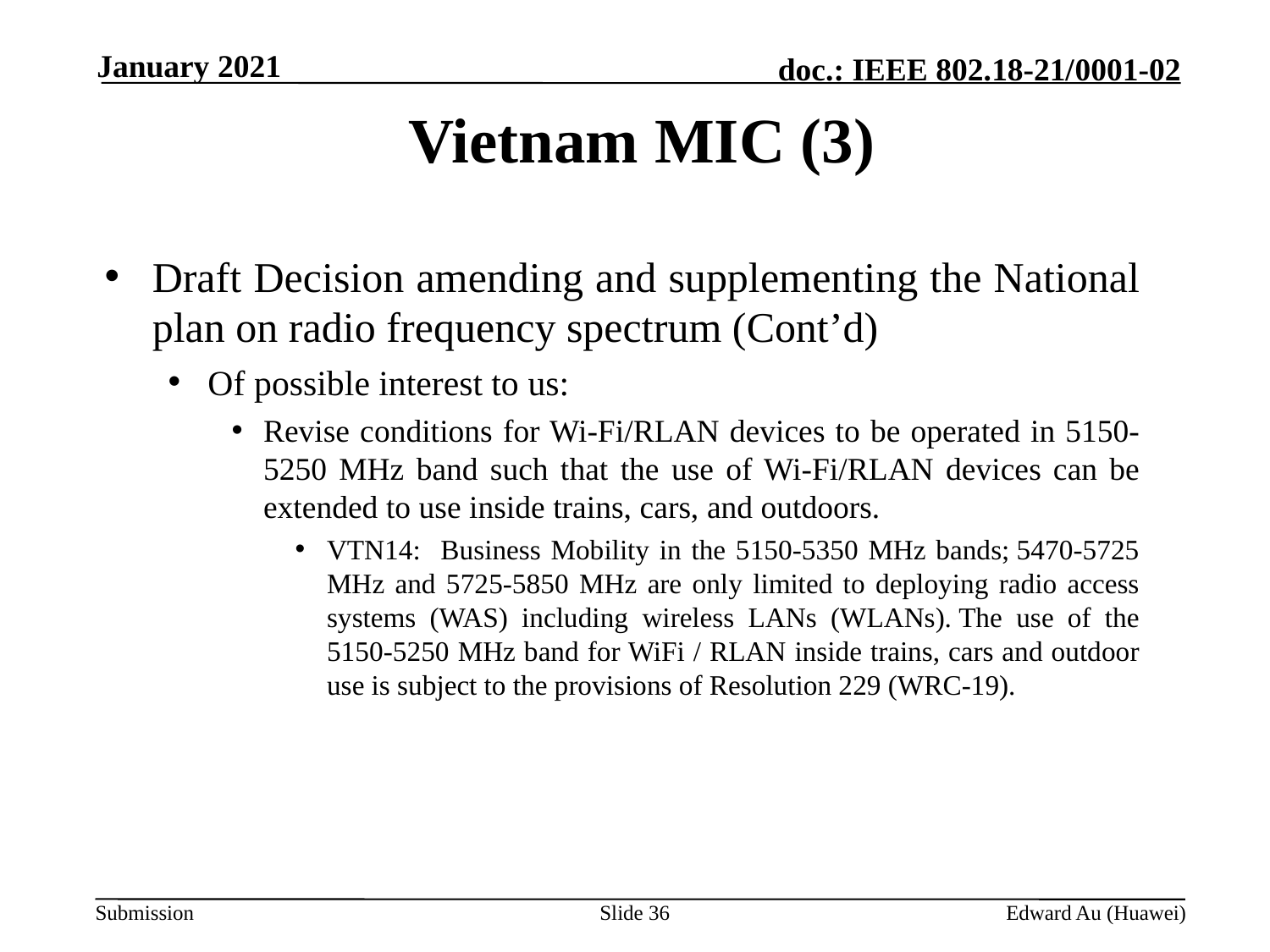

January 2021
# Vietnam MIC (3)
Draft Decision amending and supplementing the National plan on radio frequency spectrum (Cont’d)
Of possible interest to us:
Revise conditions for Wi-Fi/RLAN devices to be operated in 5150-5250 MHz band such that the use of Wi-Fi/RLAN devices can be extended to use inside trains, cars, and outdoors.
VTN14:  Business Mobility in the 5150-5350 MHz bands; 5470-5725 MHz and 5725-5850 MHz are only limited to deploying radio access systems (WAS) including wireless LANs (WLANs). The use of the 5150-5250 MHz band for WiFi / RLAN inside trains, cars and outdoor use is subject to the provisions of Resolution 229 (WRC-19).

Slide 36
Edward Au (Huawei)